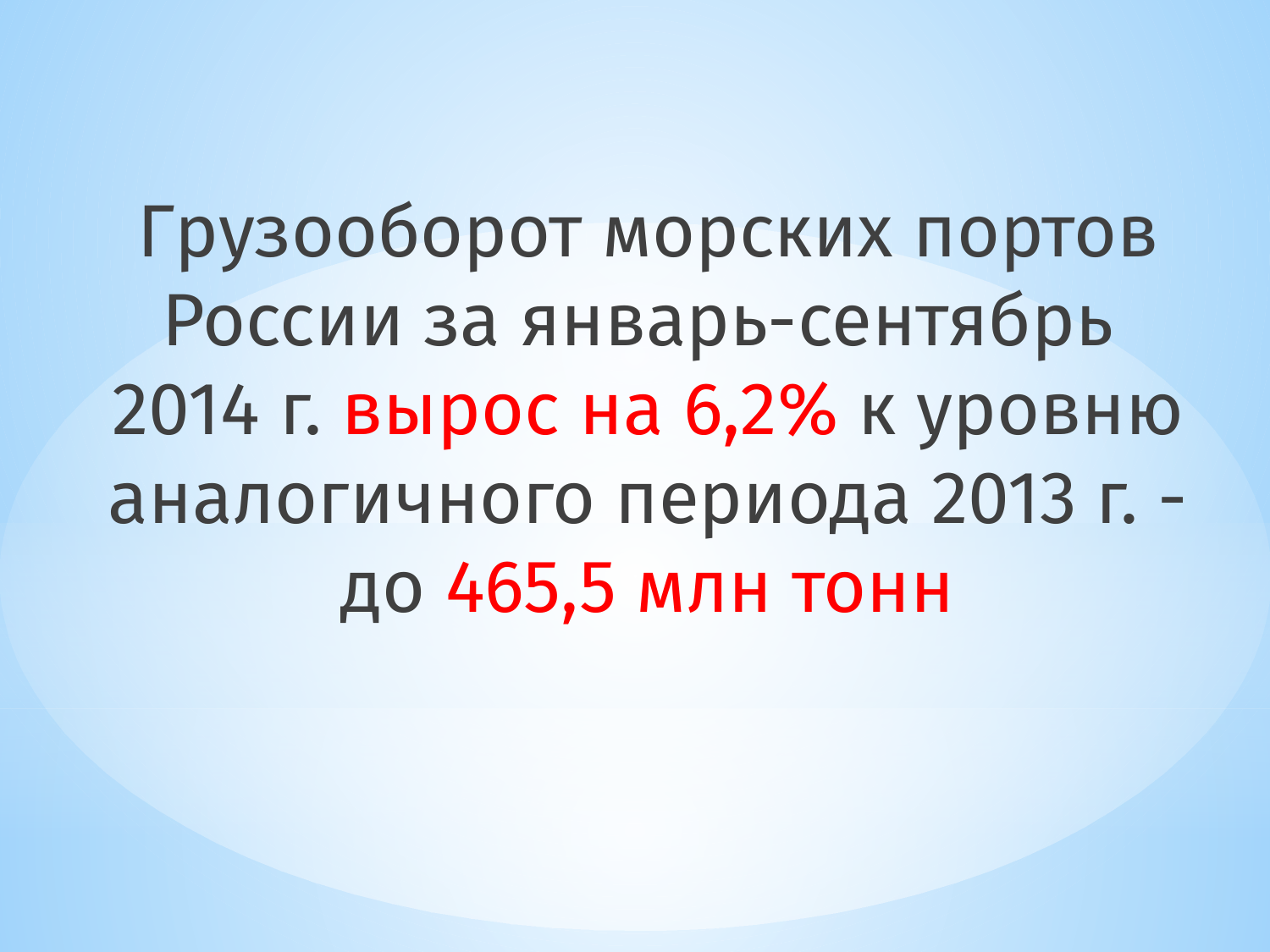

Грузооборот морских портов России за январь-сентябрь
2014 г. вырос на 6,2% к уровню аналогичного периода 2013 г. - до 465,5 млн тонн